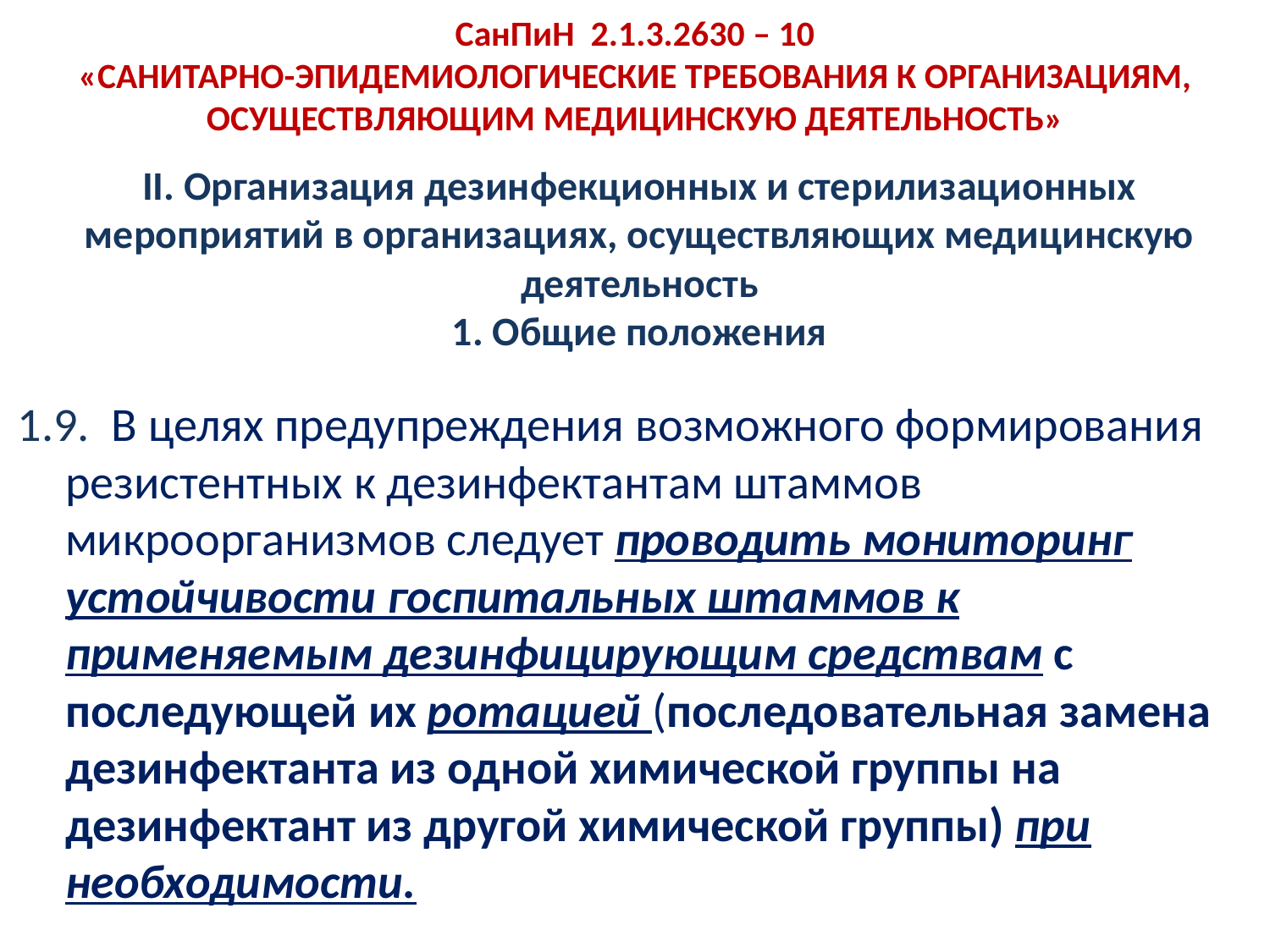

# СанПиН  2.1.3.2630 – 10 «САНИТАРНО-ЭПИДЕМИОЛОГИЧЕСКИЕ ТРЕБОВАНИЯ К ОРГАНИЗАЦИЯМ, ОСУЩЕСТВЛЯЮЩИМ МЕДИЦИНСКУЮ ДЕЯТЕЛЬНОСТЬ»
II. Организация дезинфекционных и стерилизационных мероприятий в организациях, осуществляющих медицинскую деятельность
1. Общие положения
1.9.  В целях предупреждения возможного формирования резистентных к дезинфектантам штаммов микроорганизмов следует проводить мониторинг устойчивости госпитальных штаммов к применяемым дезинфицирующим средствам с последующей их ротацией (последовательная замена дезинфектанта из одной химической группы на дезинфектант из другой химической группы) при необходимости.